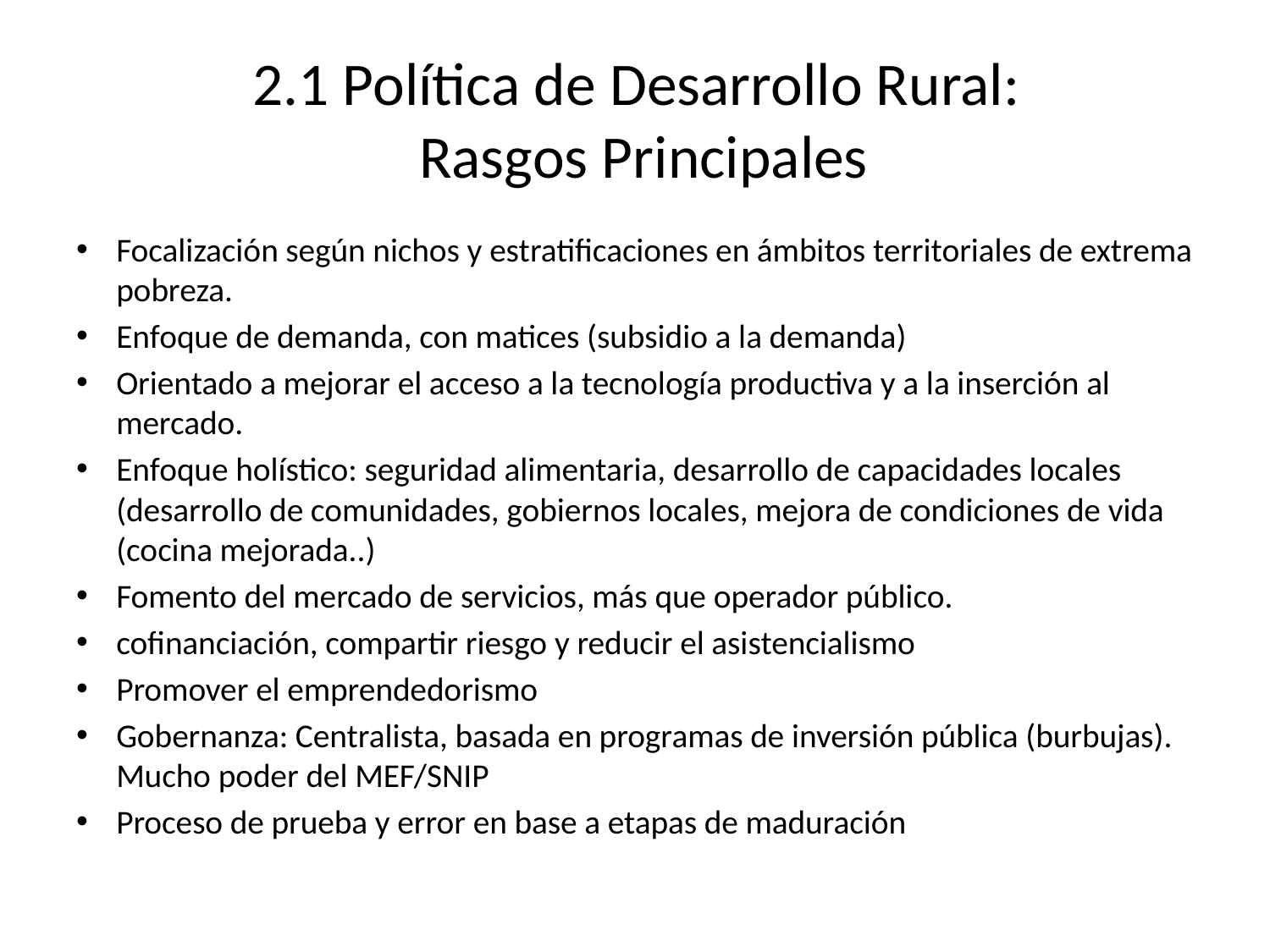

# 2.1 Política de Desarrollo Rural: Rasgos Principales
Focalización según nichos y estratificaciones en ámbitos territoriales de extrema pobreza.
Enfoque de demanda, con matices (subsidio a la demanda)
Orientado a mejorar el acceso a la tecnología productiva y a la inserción al mercado.
Enfoque holístico: seguridad alimentaria, desarrollo de capacidades locales (desarrollo de comunidades, gobiernos locales, mejora de condiciones de vida (cocina mejorada..)
Fomento del mercado de servicios, más que operador público.
cofinanciación, compartir riesgo y reducir el asistencialismo
Promover el emprendedorismo
Gobernanza: Centralista, basada en programas de inversión pública (burbujas). Mucho poder del MEF/SNIP
Proceso de prueba y error en base a etapas de maduración